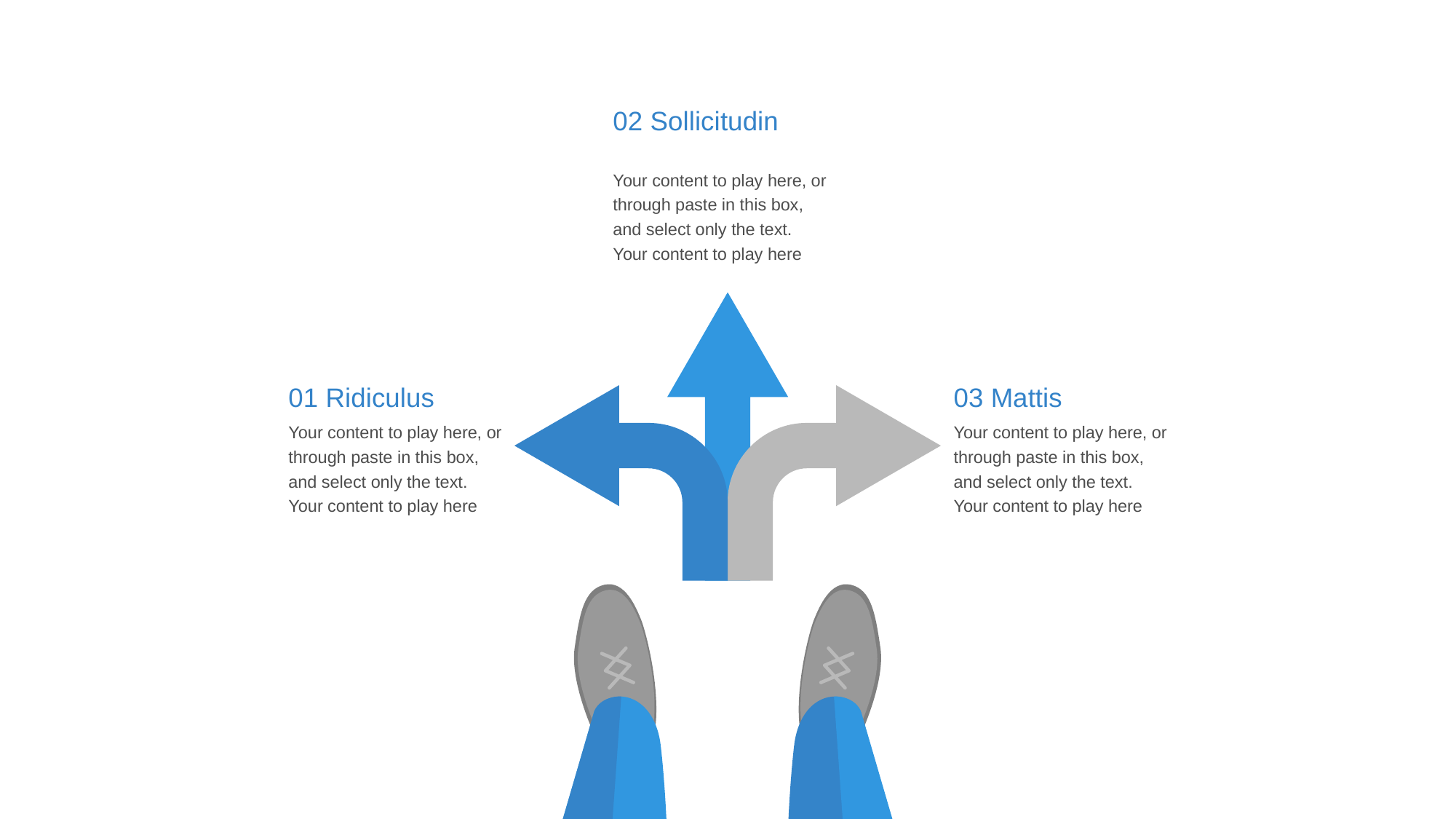

02 Sollicitudin
Your content to play here, or through paste in this box, and select only the text. Your content to play here
01 Ridiculus
Your content to play here, or through paste in this box, and select only the text. Your content to play here
03 Mattis
Your content to play here, or through paste in this box, and select only the text. Your content to play here